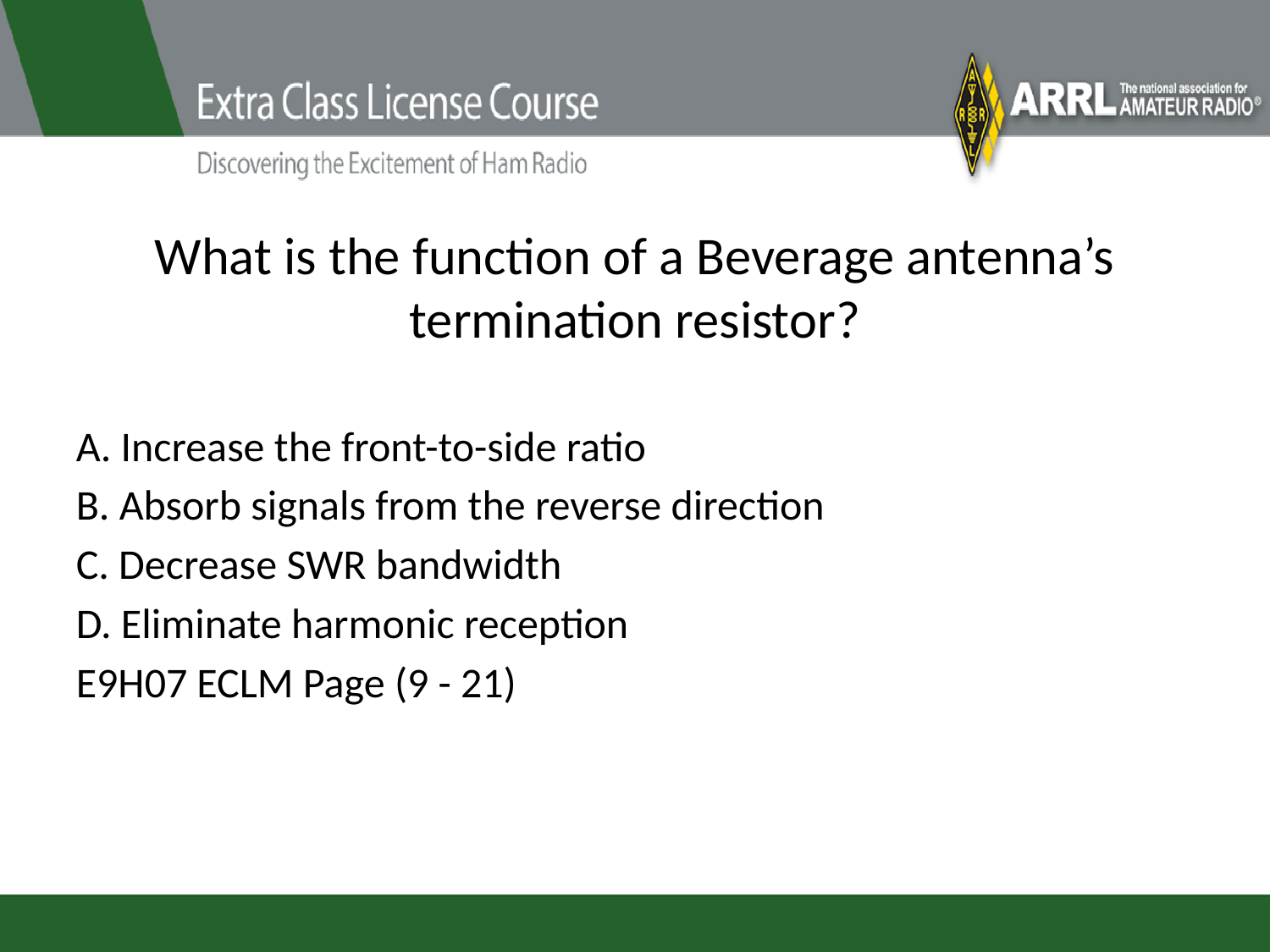

# What is the function of a Beverage antenna’s termination resistor?
A. Increase the front-to-side ratio
B. Absorb signals from the reverse direction
C. Decrease SWR bandwidth
D. Eliminate harmonic reception
E9H07 ECLM Page (9 - 21)